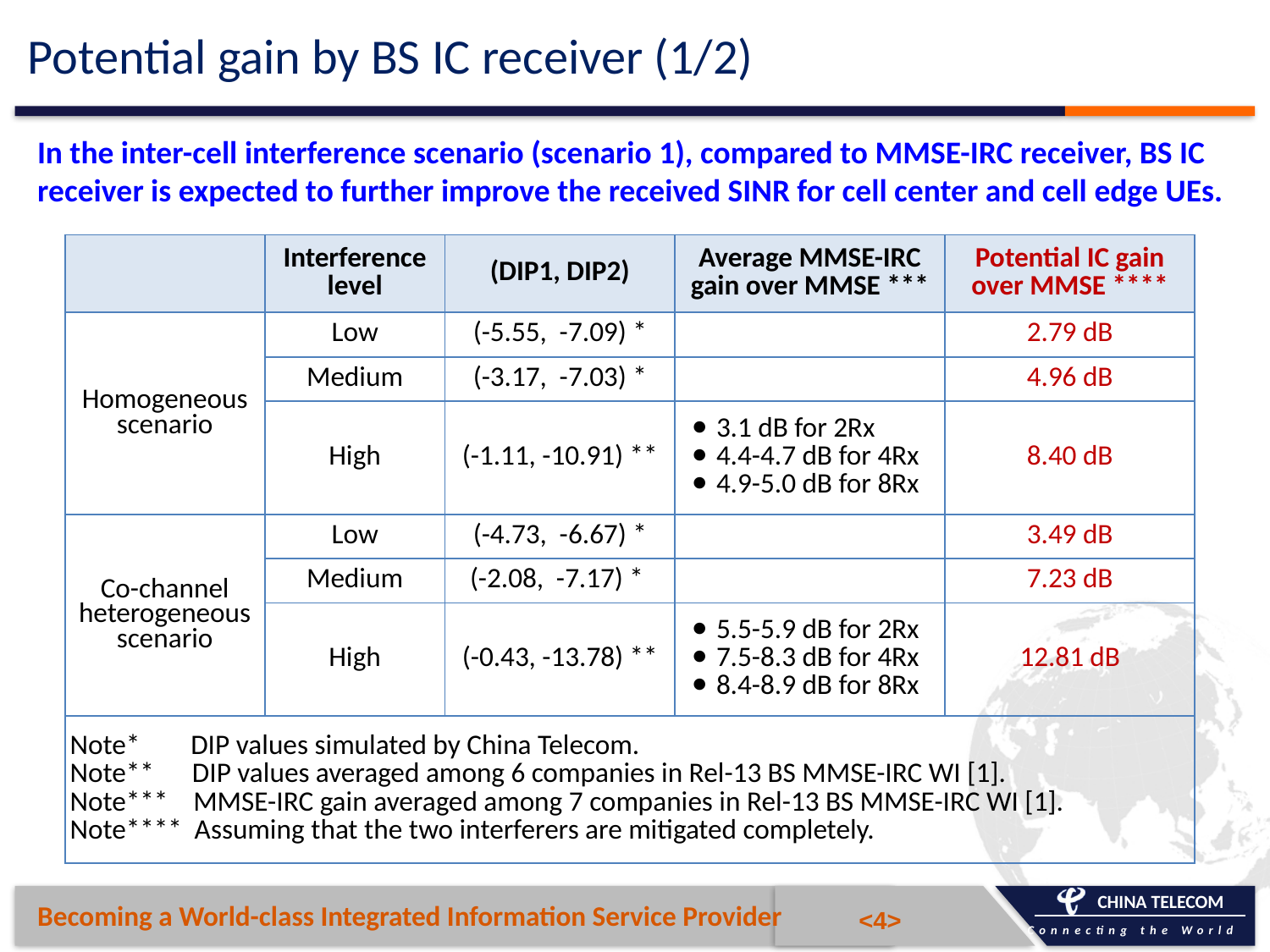

# Potential gain by BS IC receiver (1/2)
In the inter-cell interference scenario (scenario 1), compared to MMSE-IRC receiver, BS IC receiver is expected to further improve the received SINR for cell center and cell edge UEs.
|  | Interference level | (DIP1, DIP2) | Average MMSE-IRC gain over MMSE \*\*\* | Potential IC gain over MMSE \*\*\*\* |
| --- | --- | --- | --- | --- |
| Homogeneous scenario | Low | (-5.55, -7.09) \* |  | 2.79 dB |
|  | Medium | (-3.17, -7.03) \* |  | 4.96 dB |
|  | High | (-1.11, -10.91) \*\* | 3.1 dB for 2Rx 4.4-4.7 dB for 4Rx 4.9-5.0 dB for 8Rx | 8.40 dB |
| Co-channel heterogeneous scenario | Low | (-4.73, -6.67) \* |  | 3.49 dB |
|  | Medium | (-2.08, -7.17) \* |  | 7.23 dB |
|  | High | (-0.43, -13.78) \*\* | 5.5-5.9 dB for 2Rx 7.5-8.3 dB for 4Rx 8.4-8.9 dB for 8Rx | 12.81 dB |
| Note\* DIP values simulated by China Telecom. Note\*\* DIP values averaged among 6 companies in Rel-13 BS MMSE-IRC WI [1]. Note\*\*\* MMSE-IRC gain averaged among 7 companies in Rel-13 BS MMSE-IRC WI [1]. Note\*\*\*\* Assuming that the two interferers are mitigated completely. |  |  |  |  |